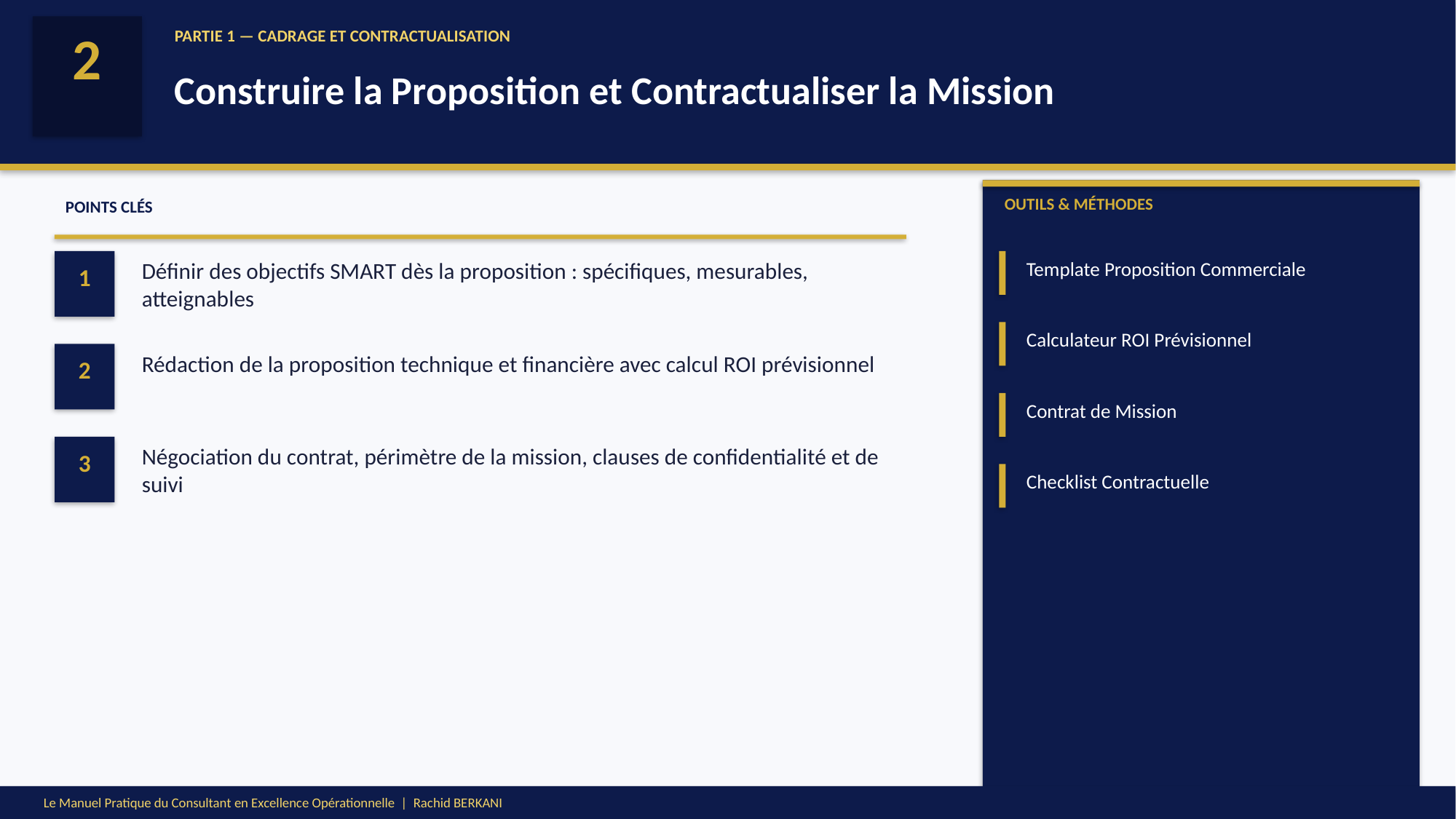

2
PARTIE 1 — CADRAGE ET CONTRACTUALISATION
Construire la Proposition et Contractualiser la Mission

OUTILS & MÉTHODES
POINTS CLÉS

Définir des objectifs SMART dès la proposition : spécifiques, mesurables, atteignables

Template Proposition Commerciale
1

Calculateur ROI Prévisionnel

Rédaction de la proposition technique et financière avec calcul ROI prévisionnel
2

Contrat de Mission

Négociation du contrat, périmètre de la mission, clauses de confidentialité et de suivi
3

Checklist Contractuelle

Le Manuel Pratique du Consultant en Excellence Opérationnelle  |  Rachid BERKANI